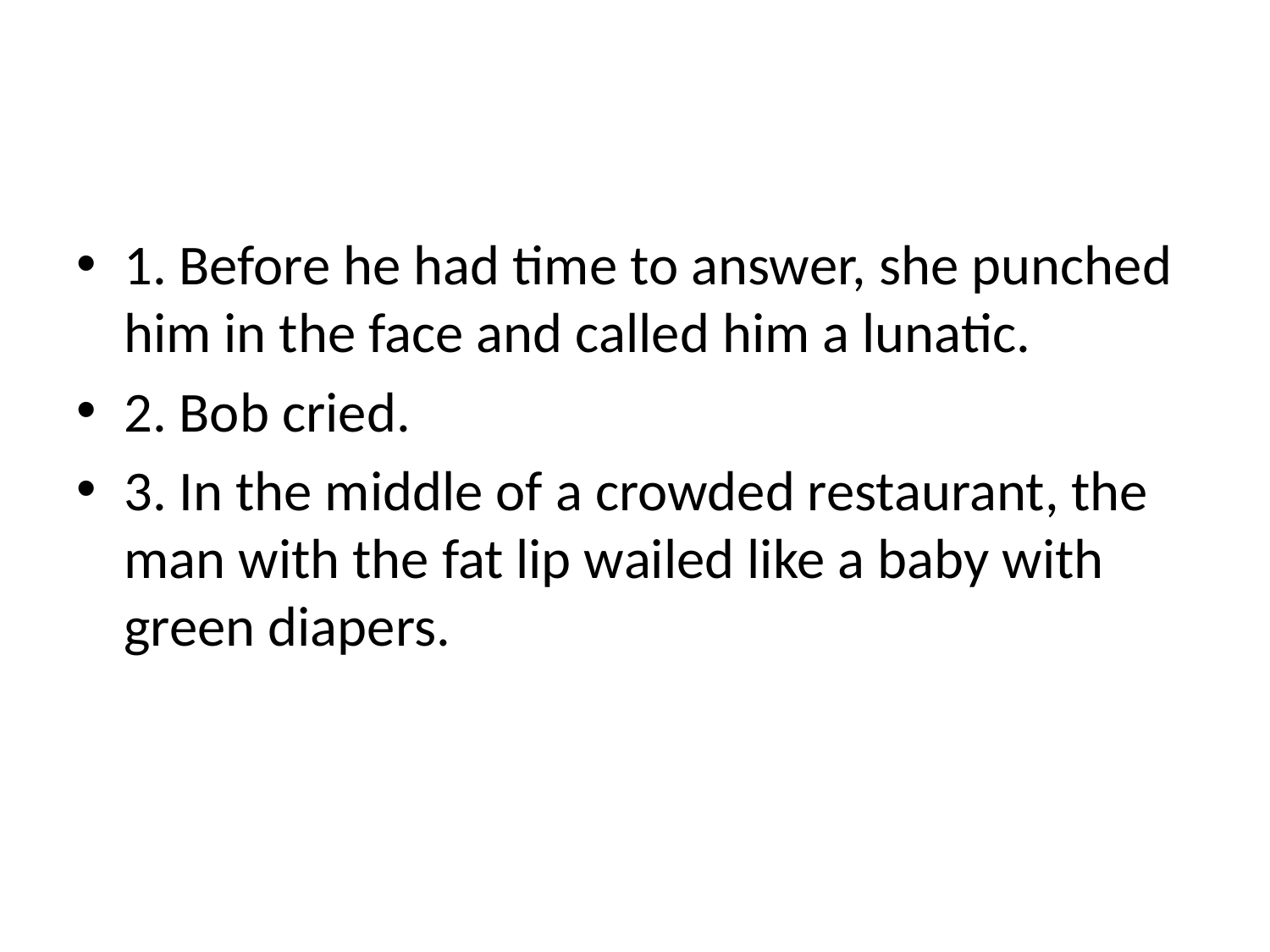

#
1. Before he had time to answer, she punched him in the face and called him a lunatic.
2. Bob cried.
3. In the middle of a crowded restaurant, the man with the fat lip wailed like a baby with green diapers.